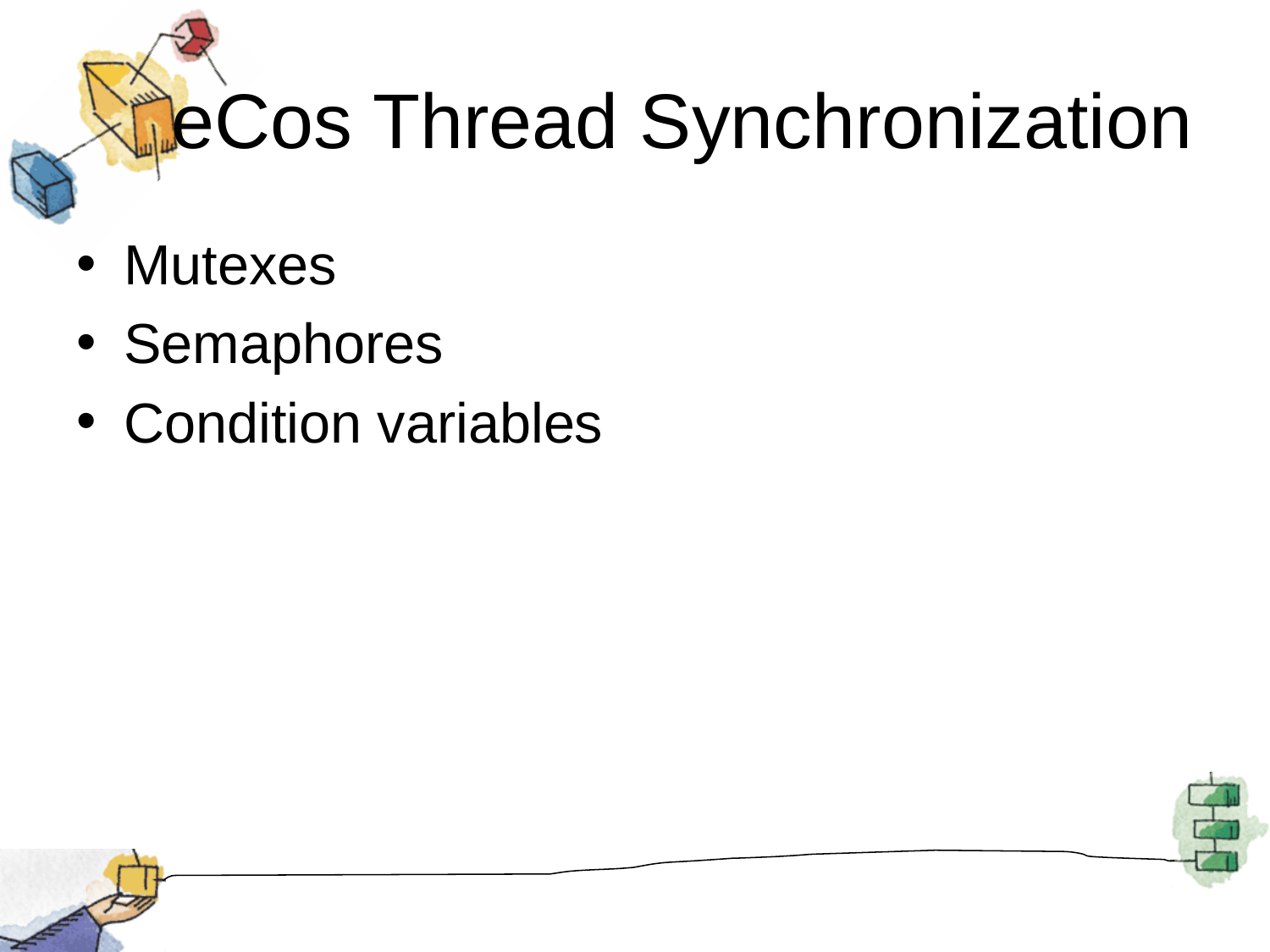

# eCos Thread Synchronization
Mutexes
Semaphores
Condition variables